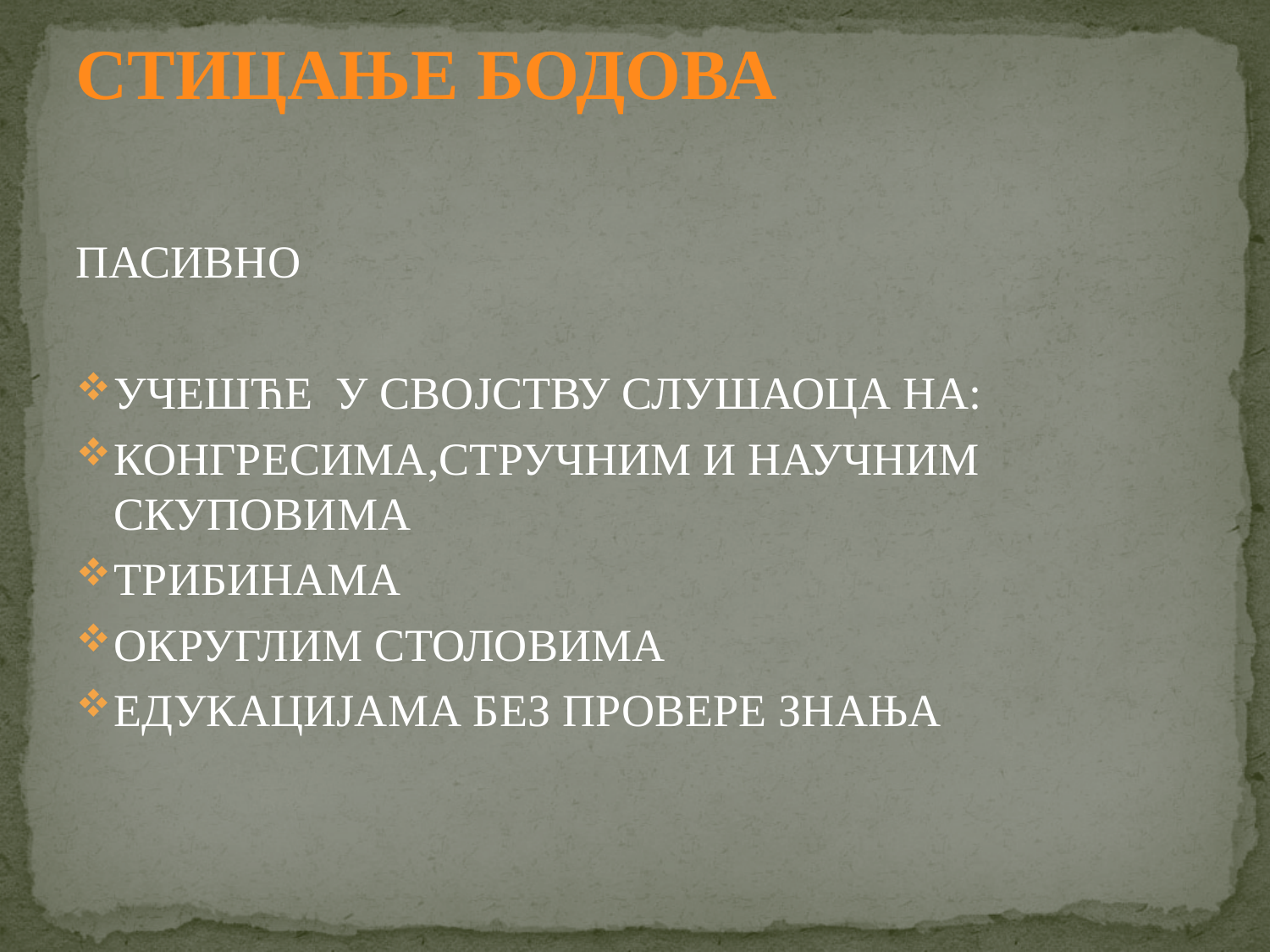

# СТИЦАЊЕ БОДОВА
ПАСИВНО

УЧЕШЋЕ  У СВОЈСТВУ СЛУШАОЦА НА:
КОНГРЕСИМА,СТРУЧНИМ И НАУЧНИМ СКУПОВИМА
ТРИБИНАМА
ОКРУГЛИМ СТОЛОВИМА
ЕДУКАЦИЈАМА БЕЗ ПРОВЕРЕ ЗНАЊА